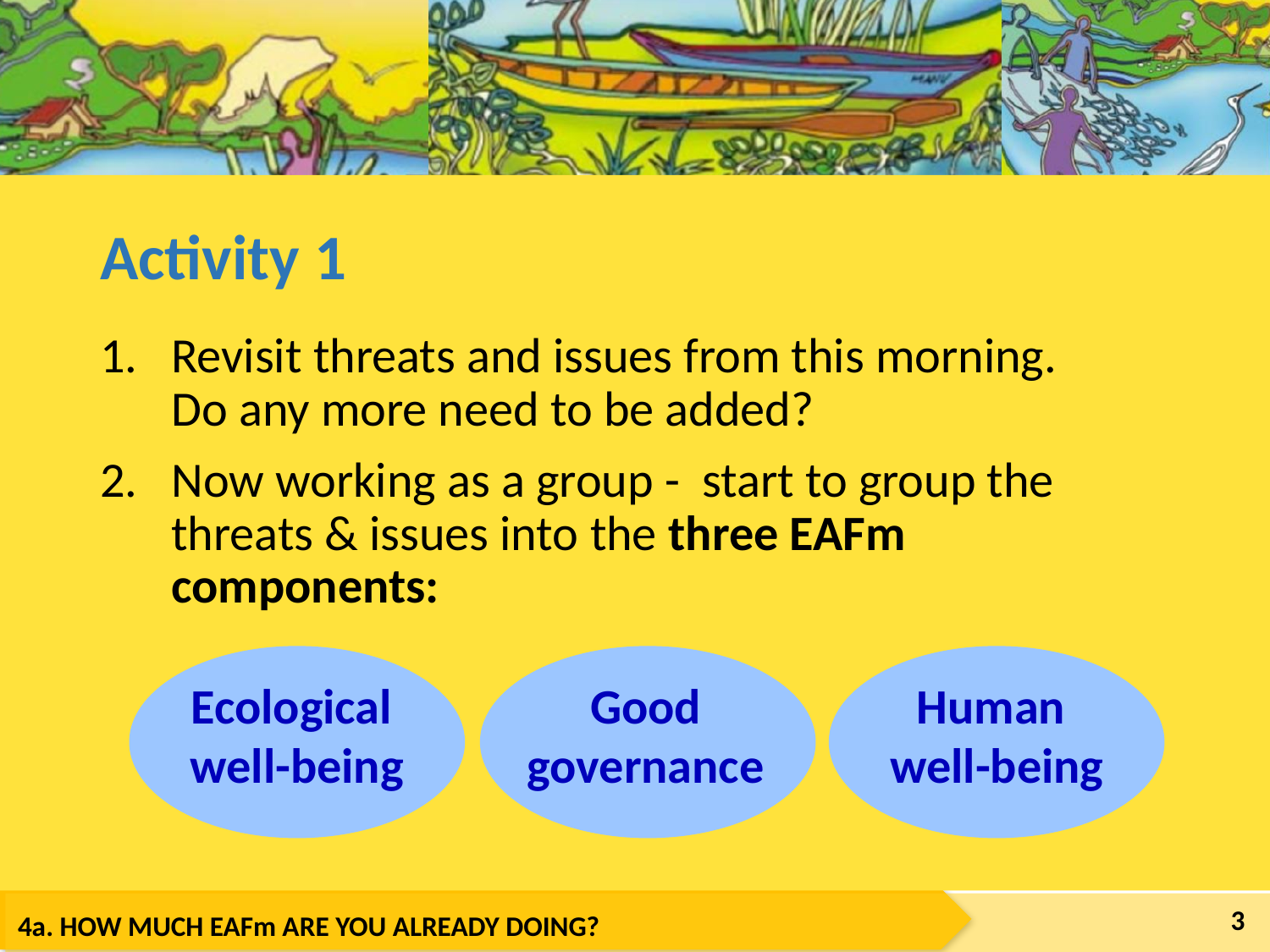

# Activity 1
Revisit threats and issues from this morning.
Do any more need to be added?
Now working as a group -  start to group the threats & issues into the three EAFm components:

Ecological
well-being

Good
governance

Human
well-being

3